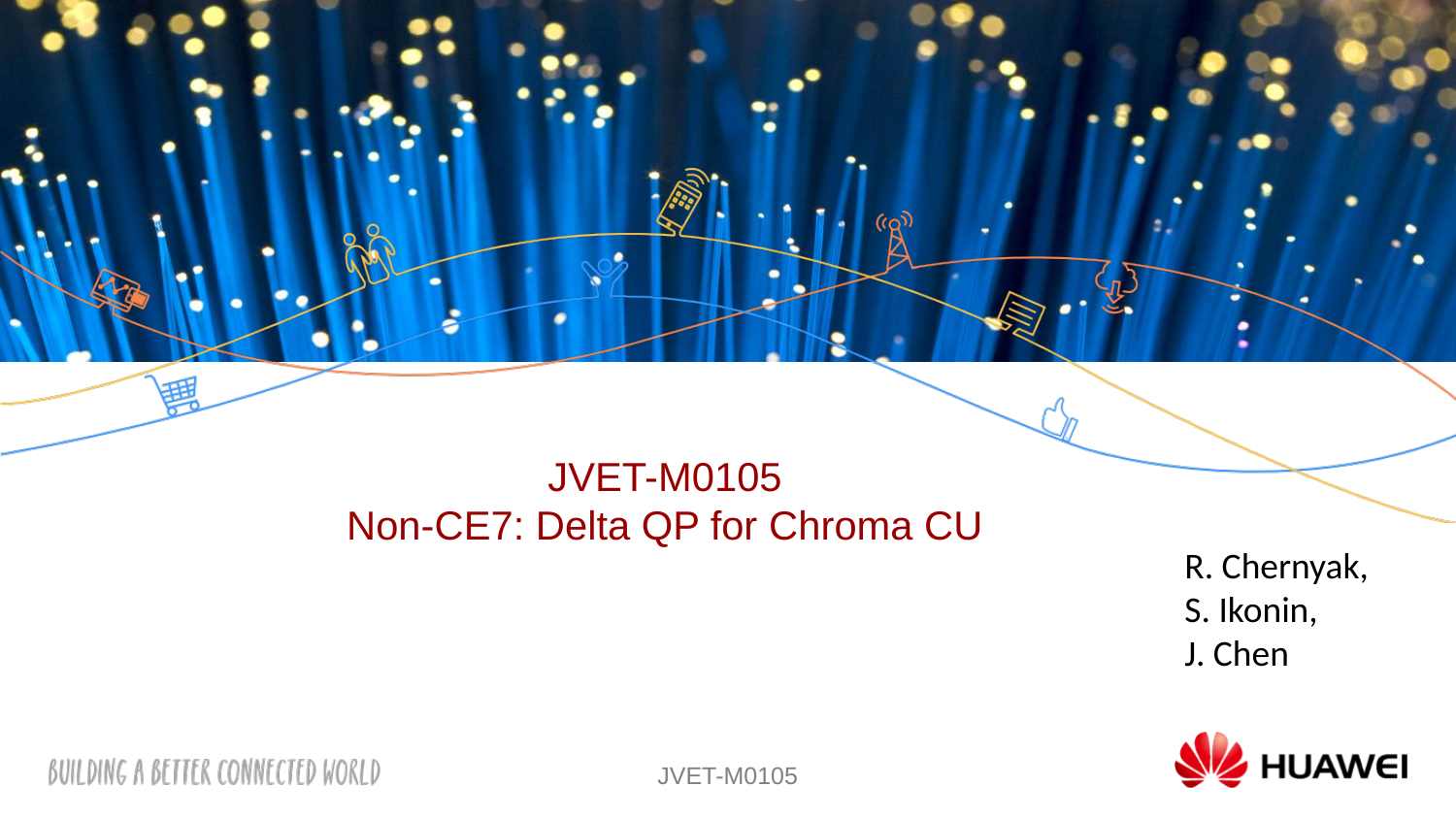

# JVET-M0105 Non-CE7: Delta QP for Chroma CU
R. Chernyak,
S. Ikonin,
J. Chen